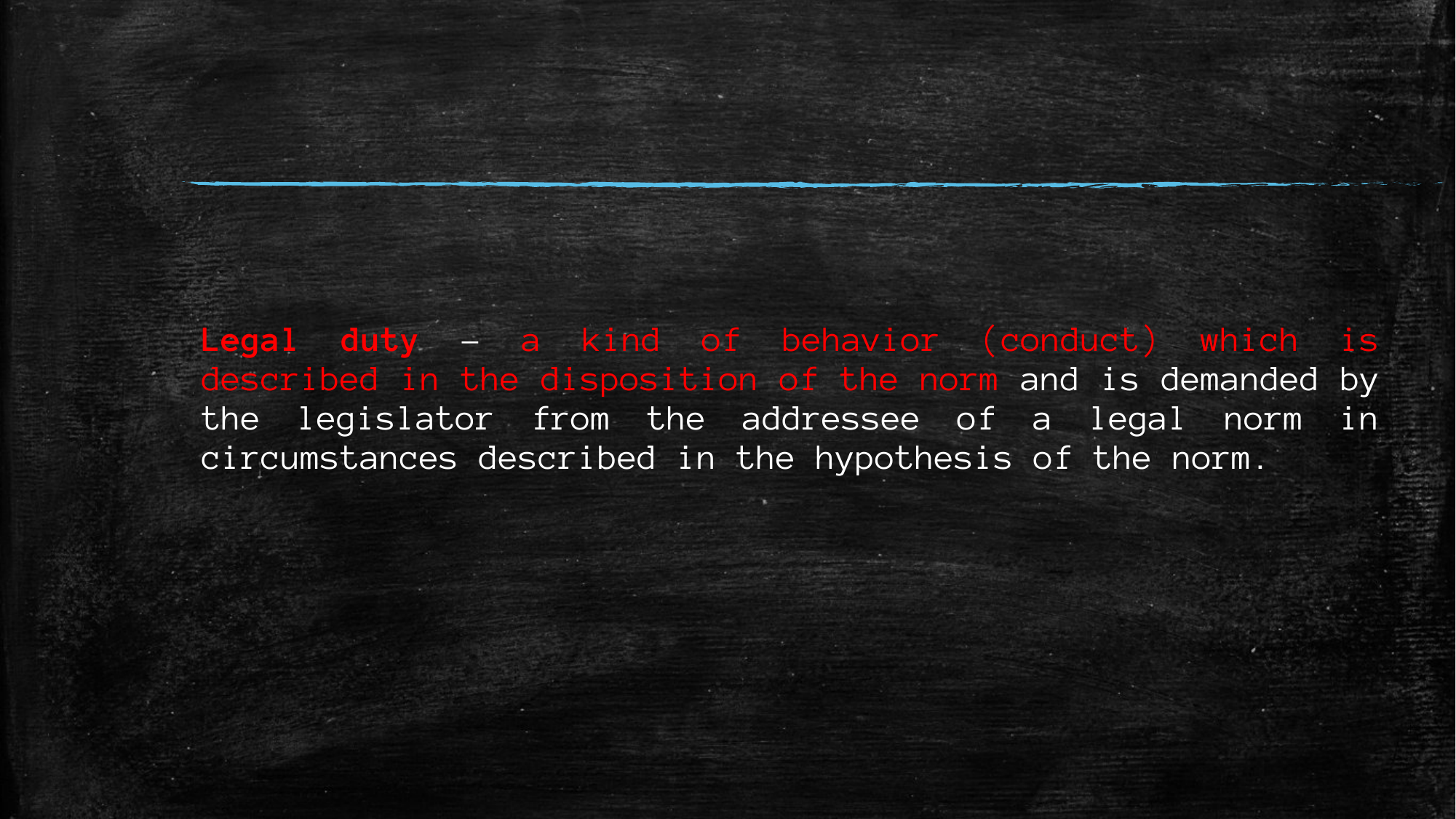

# Legal duty – a kind of behavior (conduct) which is described in the disposition of the norm and is demanded by the legislator from the addressee of a legal norm in circumstances described in the hypothesis of the norm.